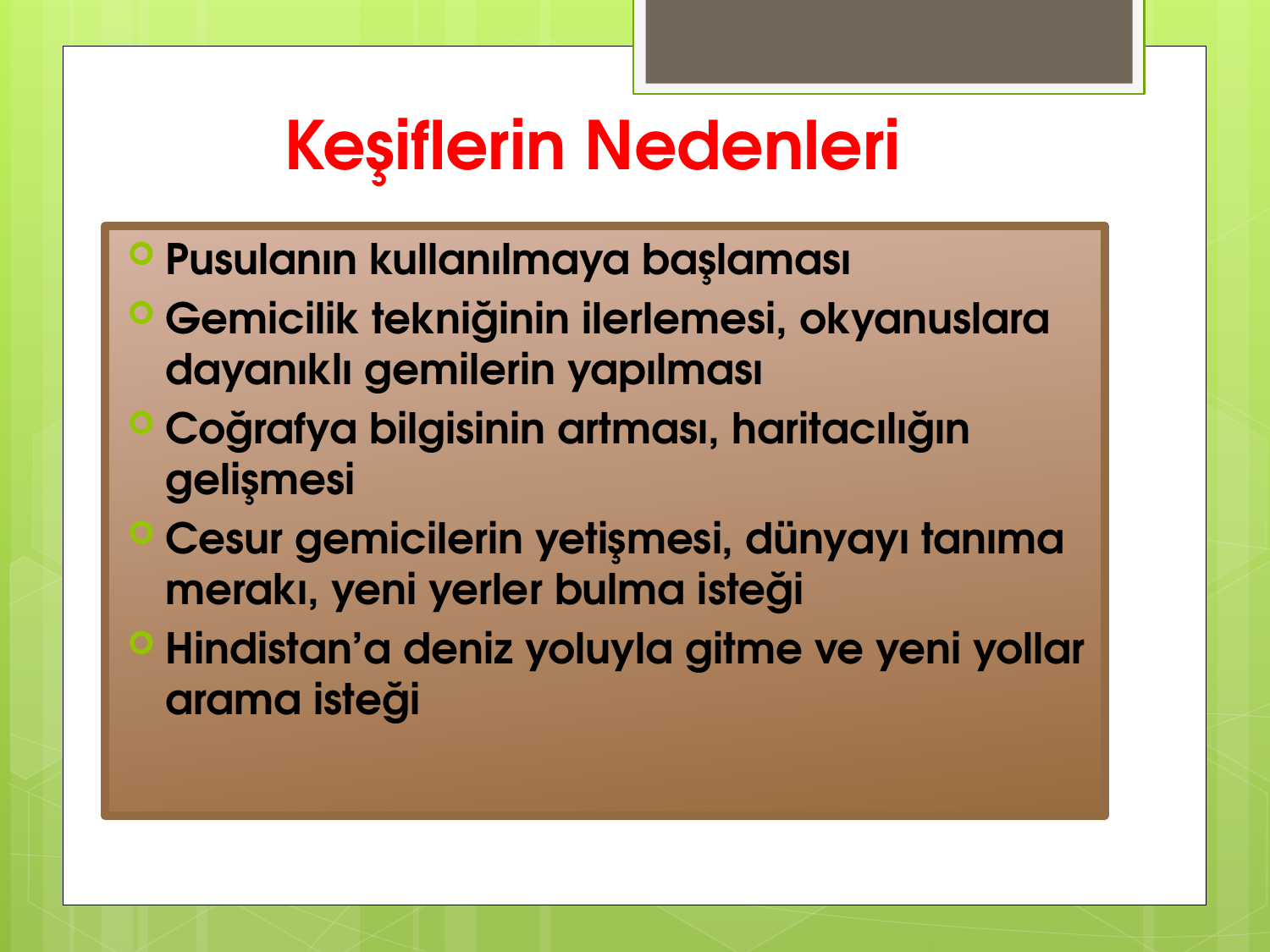

# Keşiflerin Nedenleri
Pusulanın kullanılmaya başlaması
Gemicilik tekniğinin ilerlemesi, okyanuslara dayanıklı gemilerin yapılması
Coğrafya bilgisinin artması, haritacılığın gelişmesi
Cesur gemicilerin yetişmesi, dünyayı tanıma  merakı, yeni yerler bulma isteği
Hindistan’a deniz yoluyla gitme ve yeni yollar arama isteği